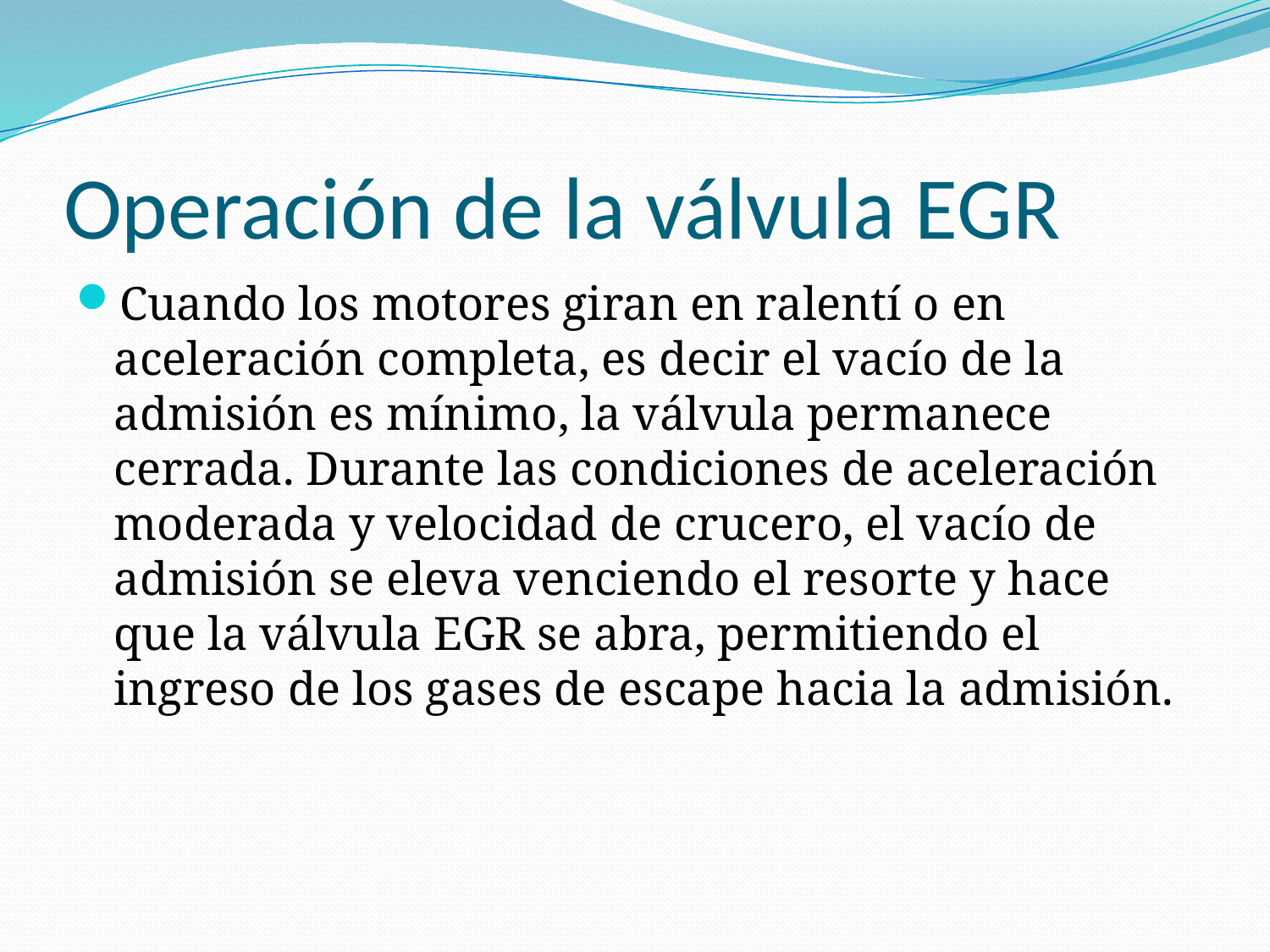

# Operación de la válvula EGR
Cuando los motores giran en ralentí o en aceleración completa, es decir el vacío de la admisión es mínimo, la válvula permanece cerrada. Durante las condiciones de aceleración moderada y velocidad de crucero, el vacío de admisión se eleva venciendo el resorte y hace que la válvula EGR se abra, permitiendo el ingreso de los gases de escape hacia la admisión.